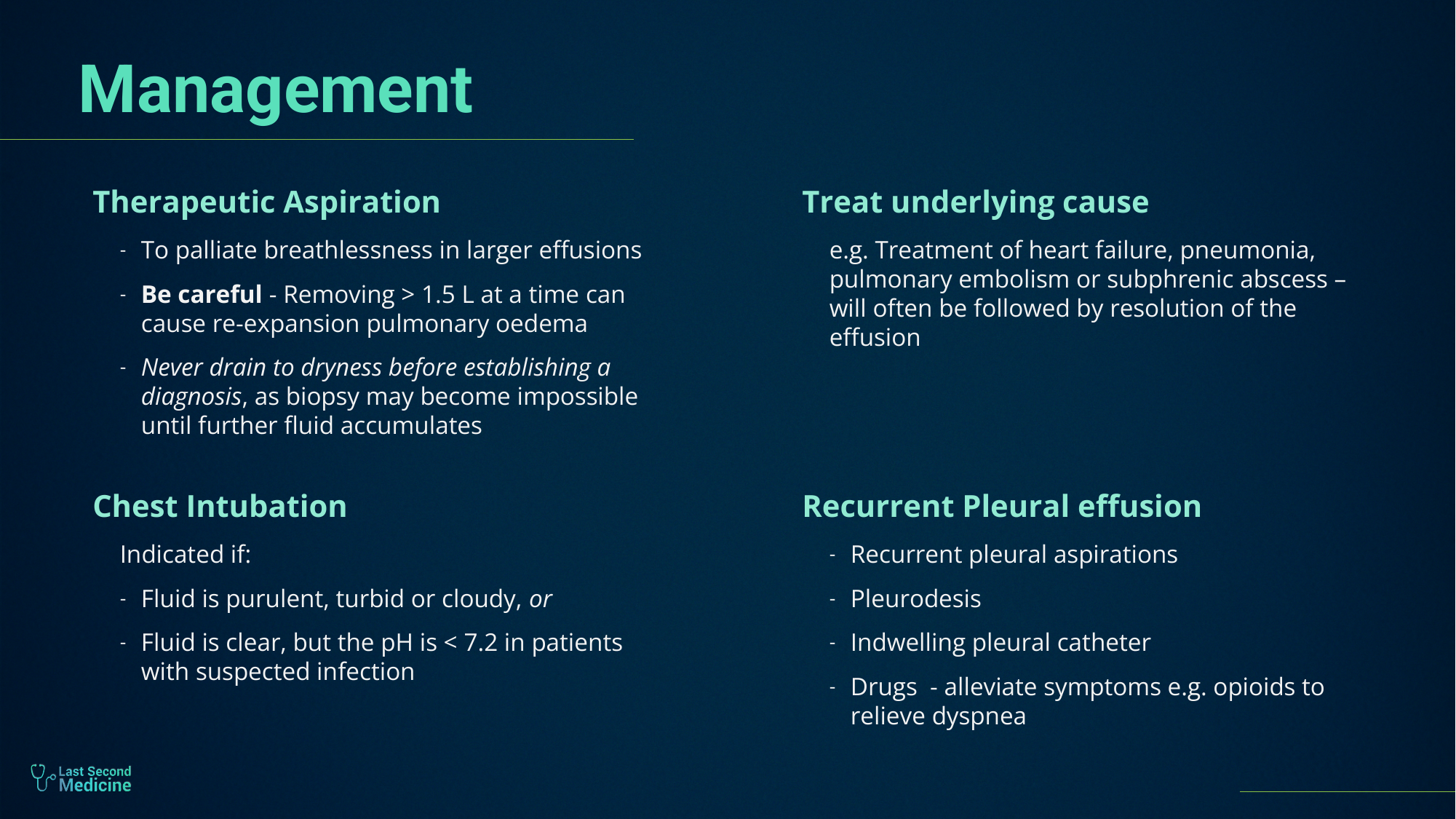

# Management
Therapeutic Aspiration
To palliate breathlessness in larger effusions
Be careful - Removing > 1.5 L at a time can cause re-expansion pulmonary oedema
Never drain to dryness before establishing a diagnosis, as biopsy may become impossible until further fluid accumulates
Treat underlying cause
e.g. Treatment of heart failure, pneumonia, pulmonary embolism or subphrenic abscess – will often be followed by resolution of the effusion
Chest Intubation
Indicated if:
Fluid is purulent, turbid or cloudy, or
Fluid is clear, but the pH is < 7.2 in patients with suspected infection
Recurrent Pleural effusion
Recurrent pleural aspirations
Pleurodesis
Indwelling pleural catheter
Drugs  - alleviate symptoms e.g. opioids to relieve dyspnea